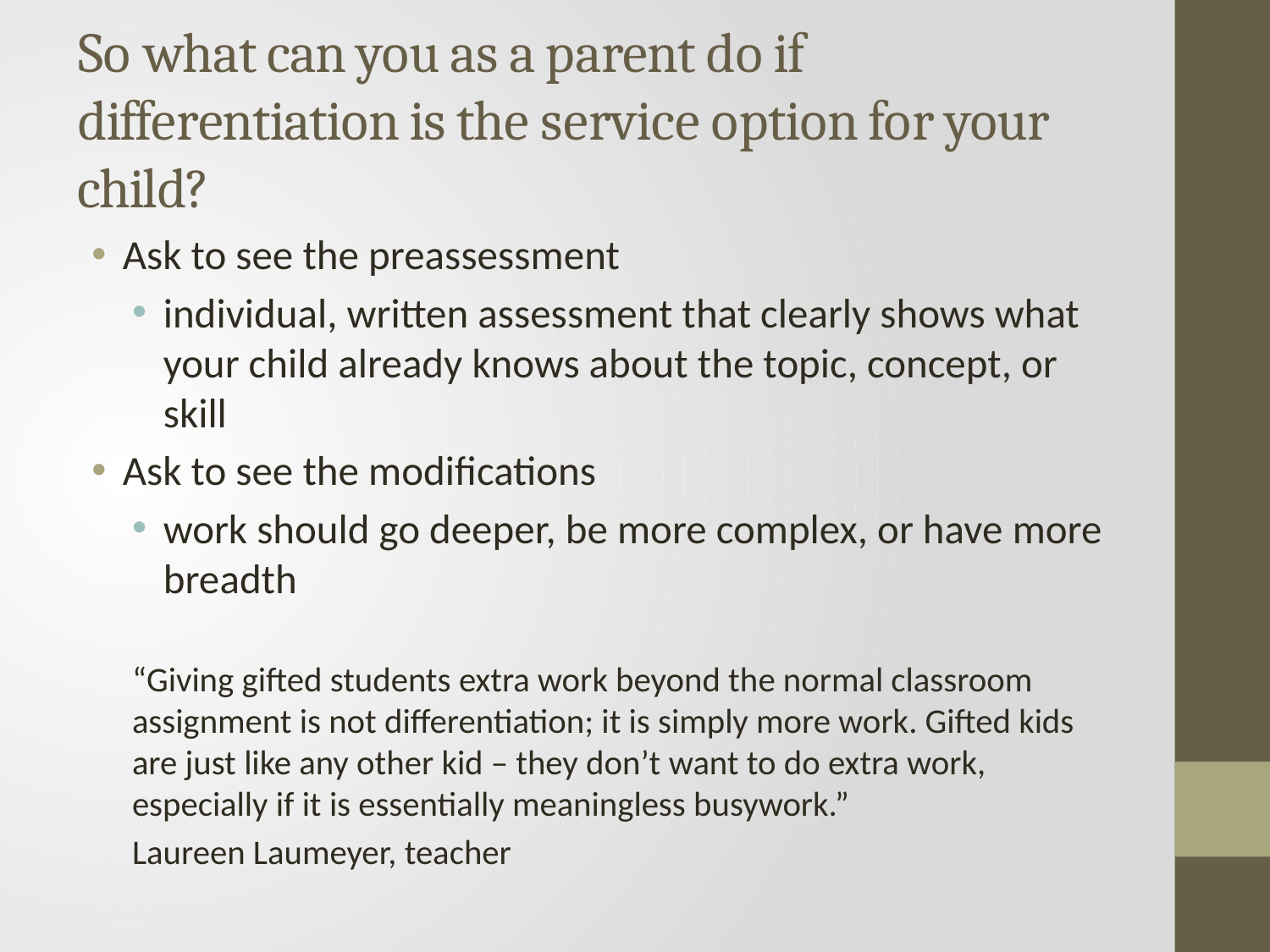

# So what can you as a parent do if differentiation is the service option for your child?
Ask to see the preassessment
individual, written assessment that clearly shows what your child already knows about the topic, concept, or skill
Ask to see the modifications
work should go deeper, be more complex, or have more breadth

“Giving gifted students extra work beyond the normal classroom assignment is not differentiation; it is simply more work. Gifted kids are just like any other kid – they don’t want to do extra work, especially if it is essentially meaningless busywork.”
					Laureen Laumeyer, teacher